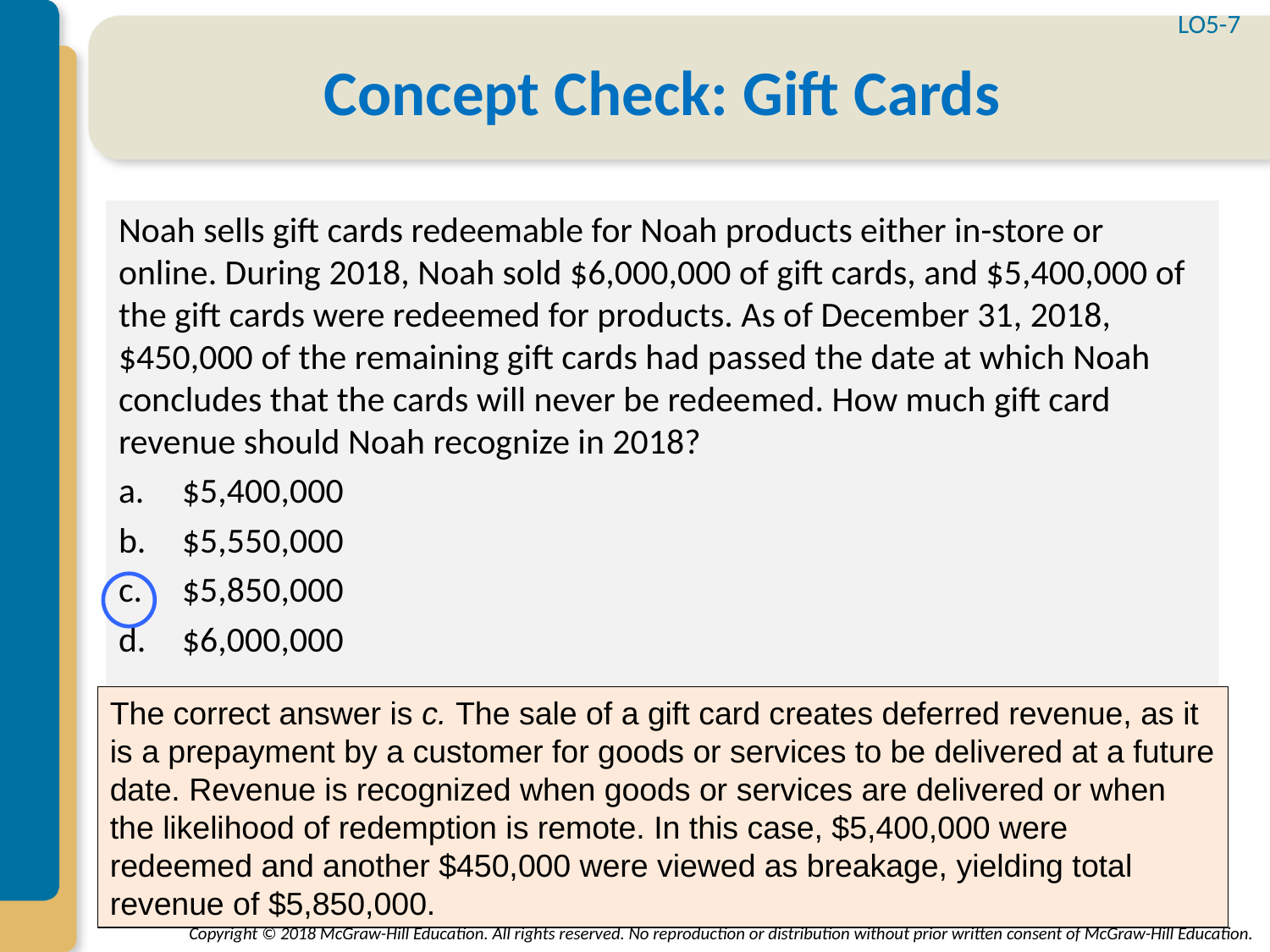

LO5-7
# Concept Check: Gift Cards
Noah sells gift cards redeemable for Noah products either in-store or online. During 2018, Noah sold $6,000,000 of gift cards, and $5,400,000 of the gift cards were redeemed for products. As of December 31, 2018, $450,000 of the remaining gift cards had passed the date at which Noah concludes that the cards will never be redeemed. How much gift card revenue should Noah recognize in 2018?
$5,400,000
$5,550,000
$5,850,000
$6,000,000

The correct answer is c. The sale of a gift card creates deferred revenue, as it is a prepayment by a customer for goods or services to be delivered at a future date. Revenue is recognized when goods or services are delivered or when the likelihood of redemption is remote. In this case, $5,400,000 were redeemed and another $450,000 were viewed as breakage, yielding total revenue of $5,850,000.